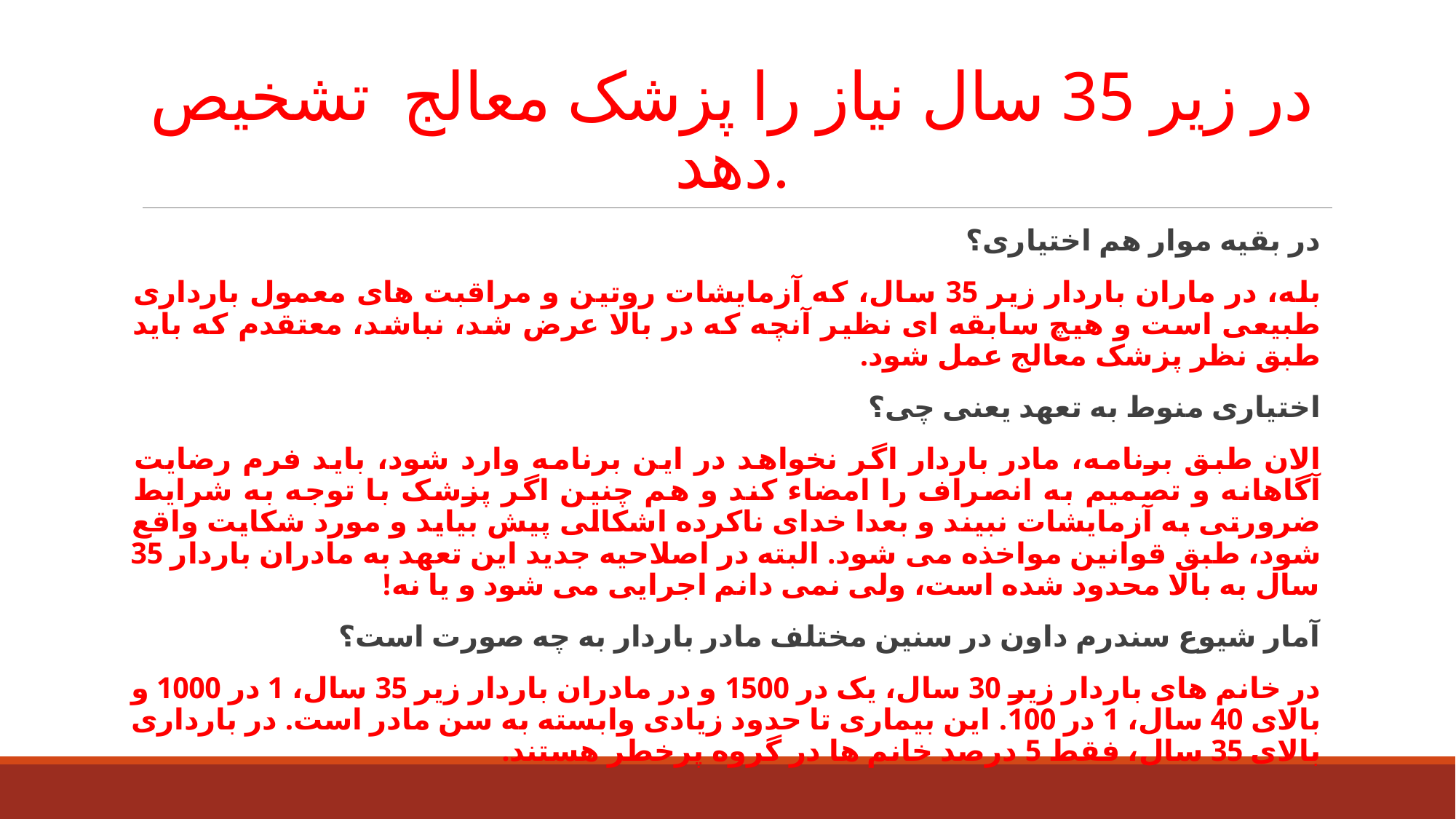

# در زیر 35 سال نیاز را پزشک معالج  تشخیص دهد.
در بقیه موار هم اختیاری؟
بله، در ماران باردار زیر 35 سال، که آزمایشات روتین و مراقبت های معمول بارداری طبیعی است و هیچ سابقه ای نظیر آنچه که در بالا عرض شد، نباشد، معتقدم که باید طبق نظر پزشک معالج عمل شود.
اختیاری منوط به تعهد یعنی چی؟
الان طبق برنامه، مادر باردار اگر نخواهد در این برنامه وارد شود، باید فرم رضایت آگاهانه و تصمیم به انصراف را امضاء کند و هم چنین اگر پزشک با توجه به شرایط ضرورتی به آزمایشات نبیند و بعدا خدای ناکرده اشکالی پیش بیاید و مورد شکایت واقع شود، طبق قوانین مواخذه می شود. البته در اصلاحیه جدید این تعهد به مادران باردار 35 سال به بالا محدود شده است، ولی نمی دانم اجرایی می شود و یا نه!
آمار شیوع سندرم داون در سنین مختلف مادر باردار به چه صورت است؟
در خانم های باردار زیر 30 سال، یک در 1500 و در مادران باردار زیر 35 سال، 1 در 1000 و بالای 40 سال، 1 در 100. این بیماری تا حدود زیادی وابسته به سن مادر است. در بارداری بالای 35 سال، فقط 5 درصد خانم ها در گروه پرخطر هستند.